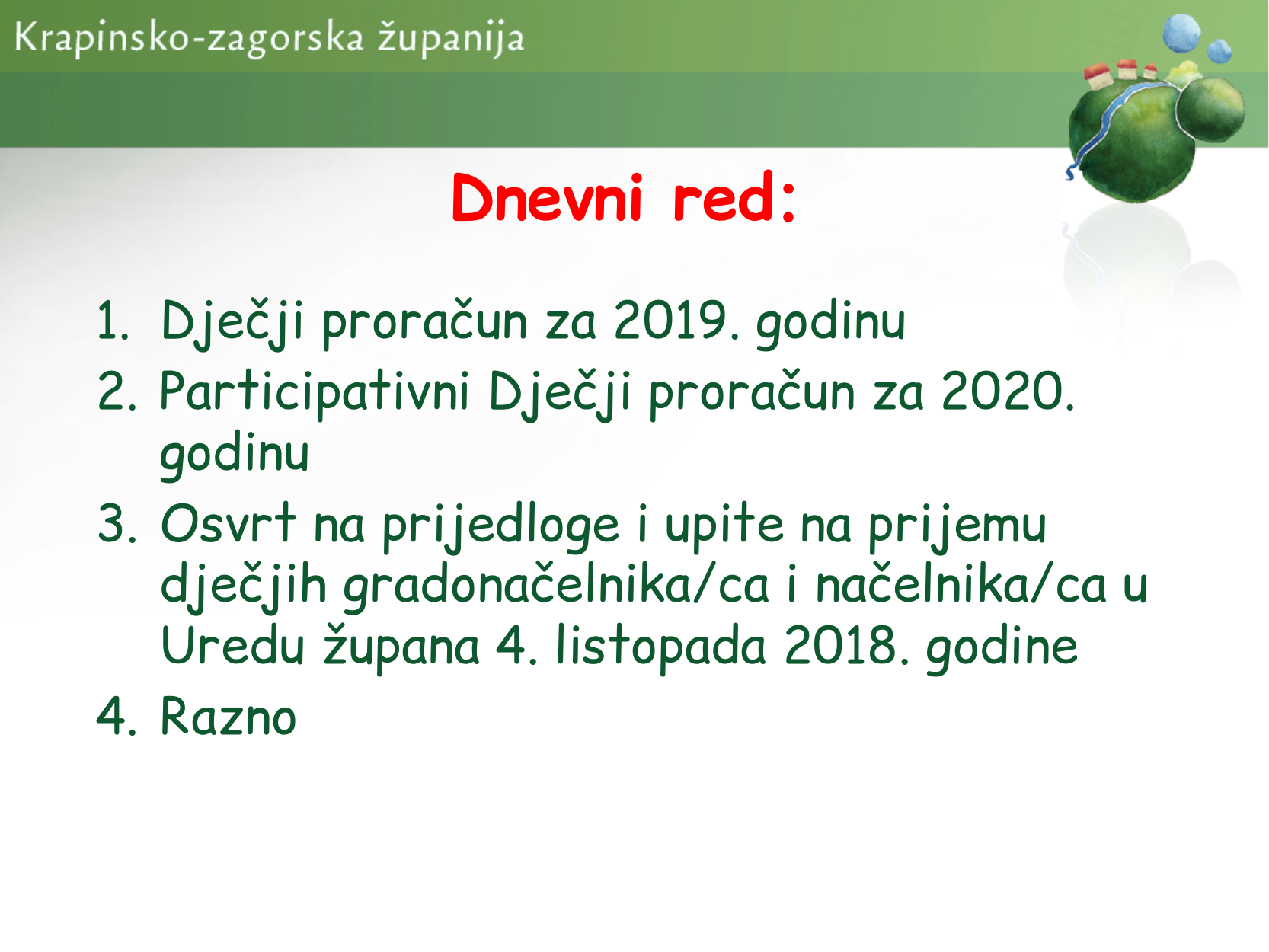

Dnevni red:

Dječji proračun za 2019. godinu
Participativni Dječji proračun za 2020. godinu
Osvrt na prijedloge i upite na prijemu dječjih gradonačelnika/ca i načelnika/ca u Uredu župana 4. listopada 2018. godine
Razno